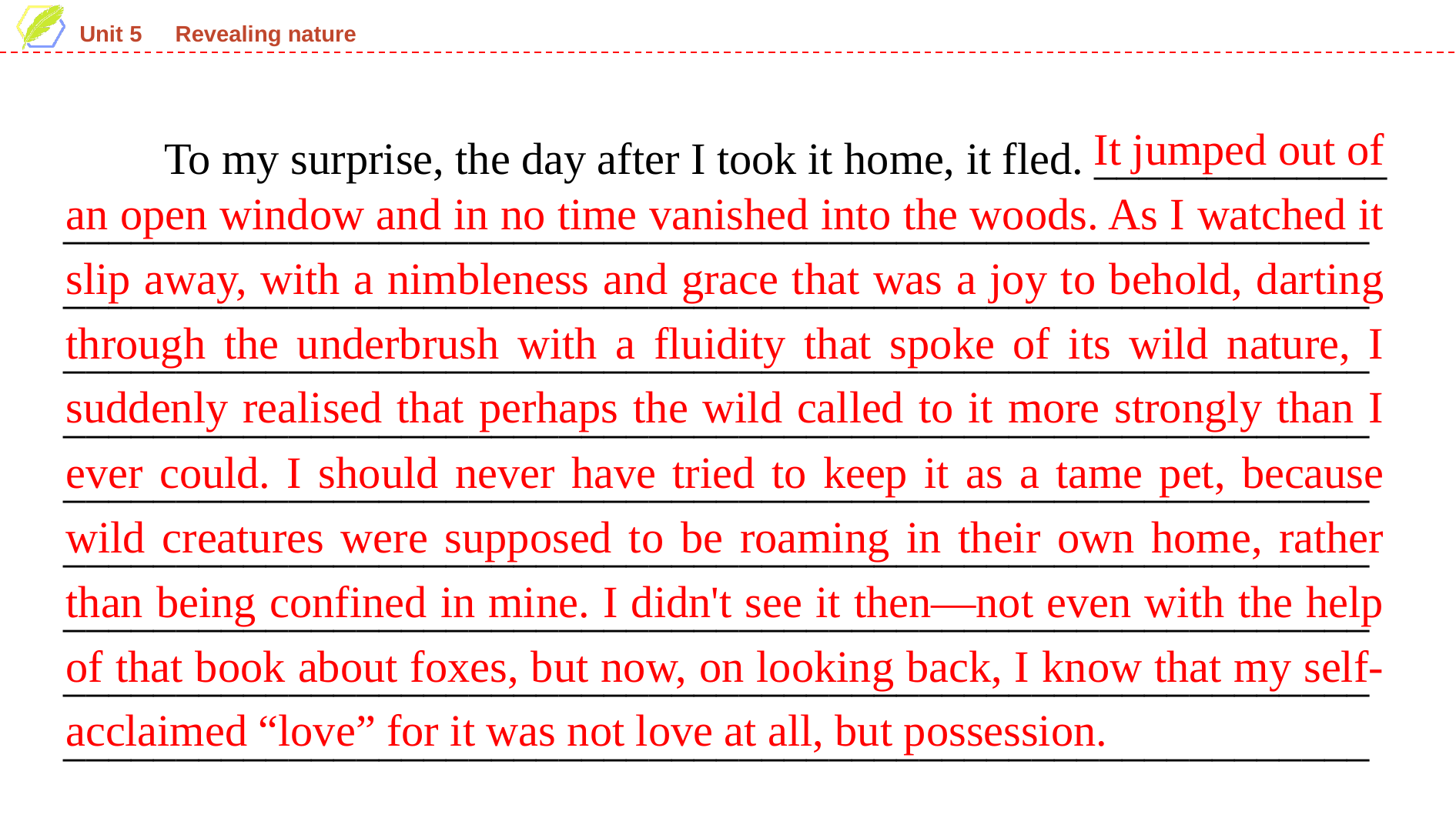

It jumped out of an open window and in no time vanished into the woods. As I watched it slip away, with a nimbleness and grace that was a joy to behold, darting through the underbrush with a fluidity that spoke of its wild nature, I suddenly realised that perhaps the wild called to it more strongly than I ever could. I should never have tried to keep it as a tame pet, because wild creatures were supposed to be roaming in their own home, rather than being confined in mine. I didn't see it then—not even with the help of that book about foxes, but now, on looking back, I know that my self-acclaimed “love” for it was not love at all, but possession.
　　To my surprise, the day after I took it home, it fled. _____________
___________________________________________________________________________________________________________________________________________________________________________________________________________________________________________________________________________________________________________________________________________________________________________________________________________________________________________________________________________________________________________________________________________________